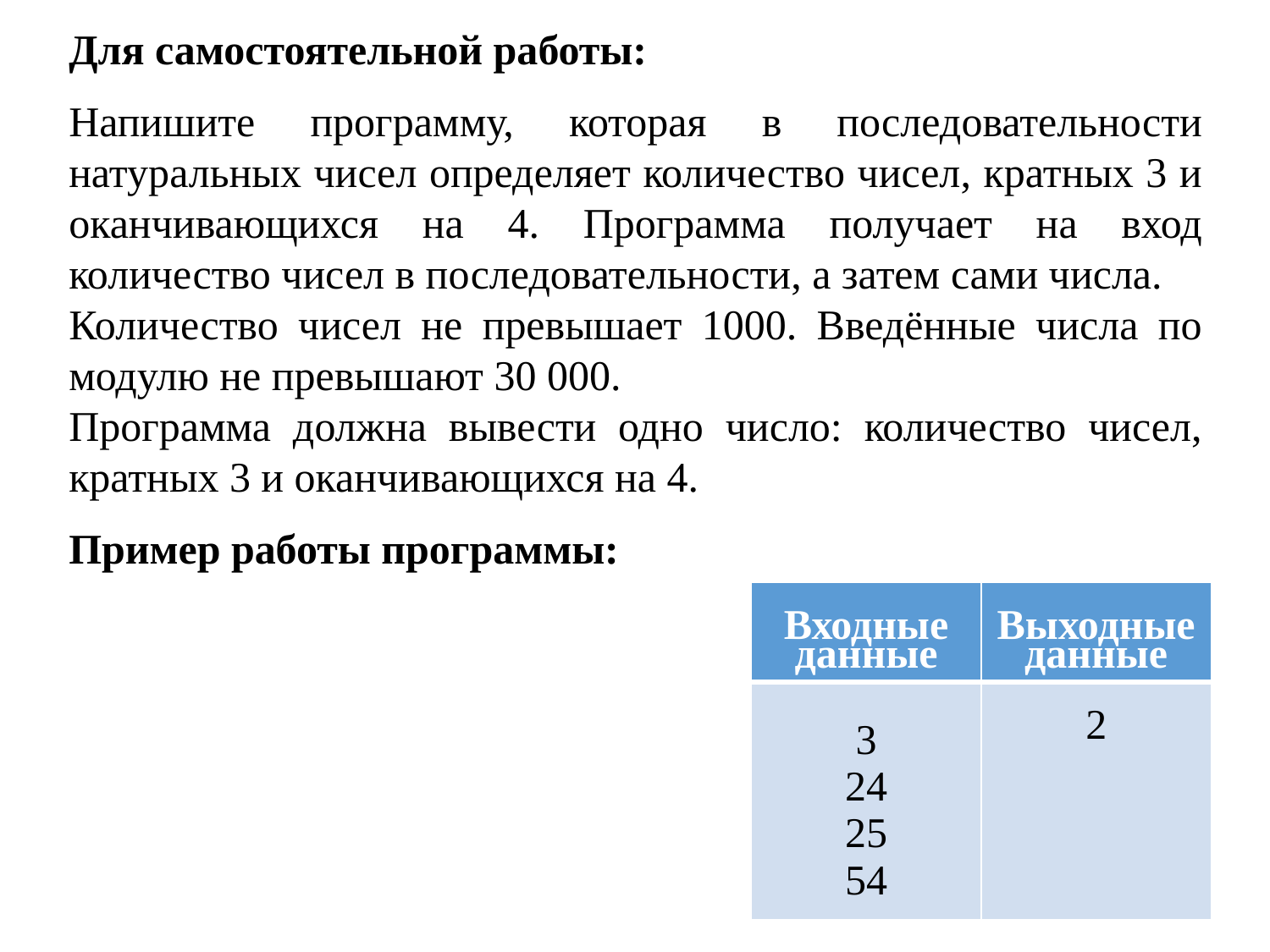

Для самостоятельной работы:
Напишите программу, которая в последовательности натуральных чисел определяет количество чисел, кратных 3 и оканчивающихся на 4. Программа получает на вход количество чисел в последовательности, а затем сами числа.
Количество чисел не превышает 1000. Введённые числа по модулю не превышают 30 000.
Программа должна вывести одно число: количество чисел, кратных 3 и оканчивающихся на 4.
Пример работы программы:
| Входные данные | Выходные данные |
| --- | --- |
| 3 24 25 54 | 2 |